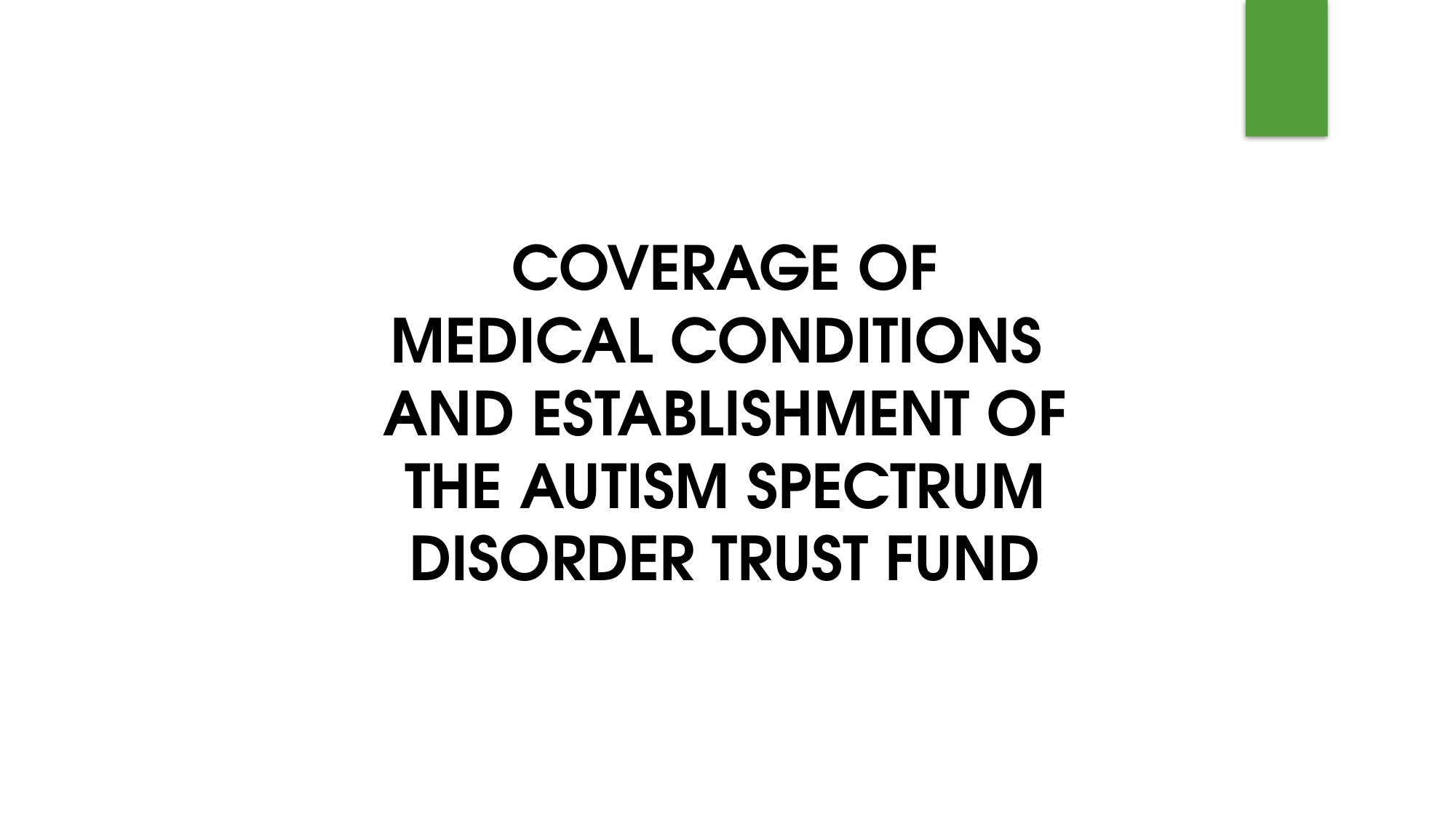

COVERAGE OF MEDICAL CONDITIONS
AND ESTABLISHMENT OF THE AUTISM SPECTRUM DISORDER TRUST FUND